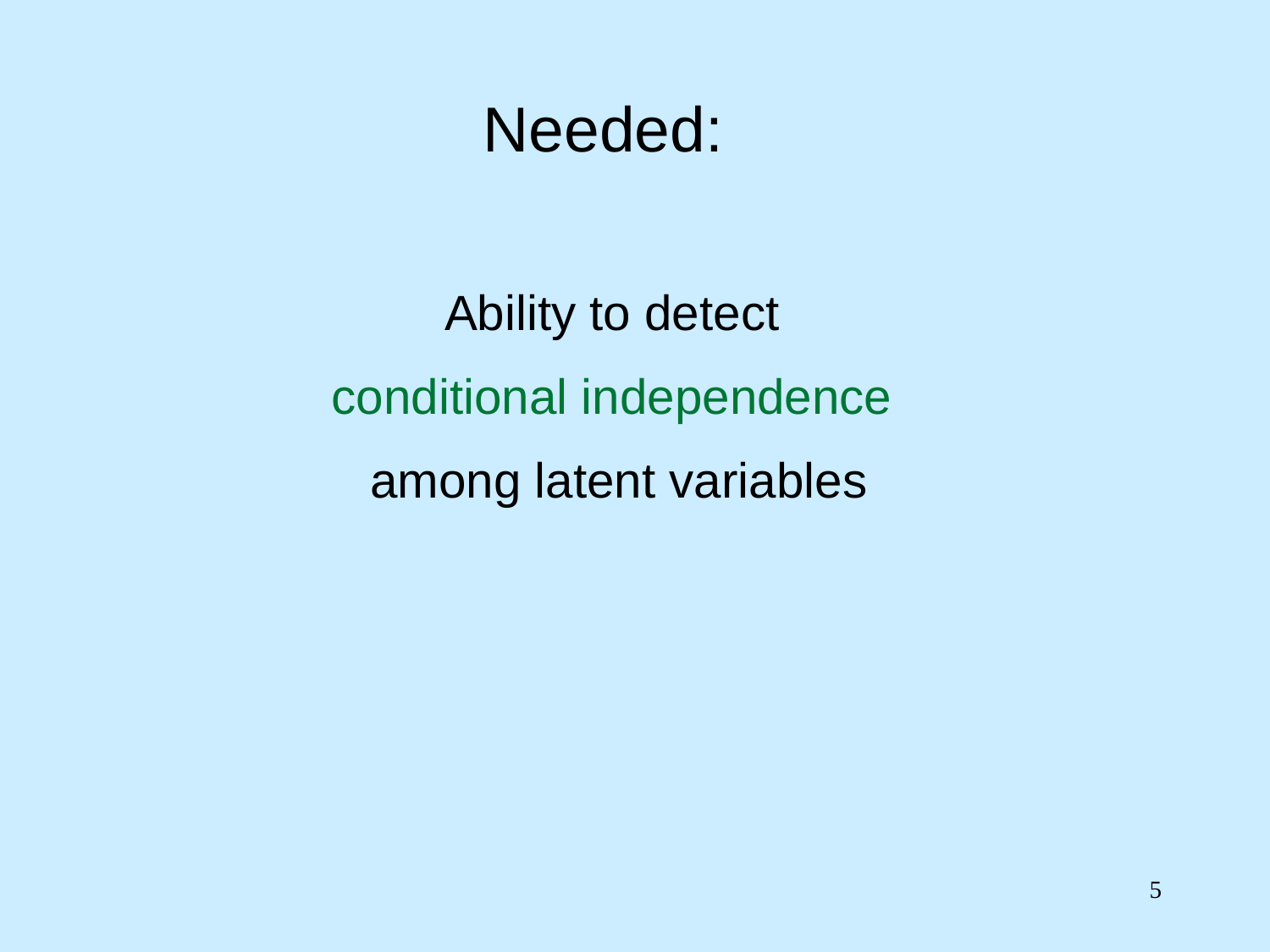

# Needed:
Ability to detect
conditional independence
among latent variables
5